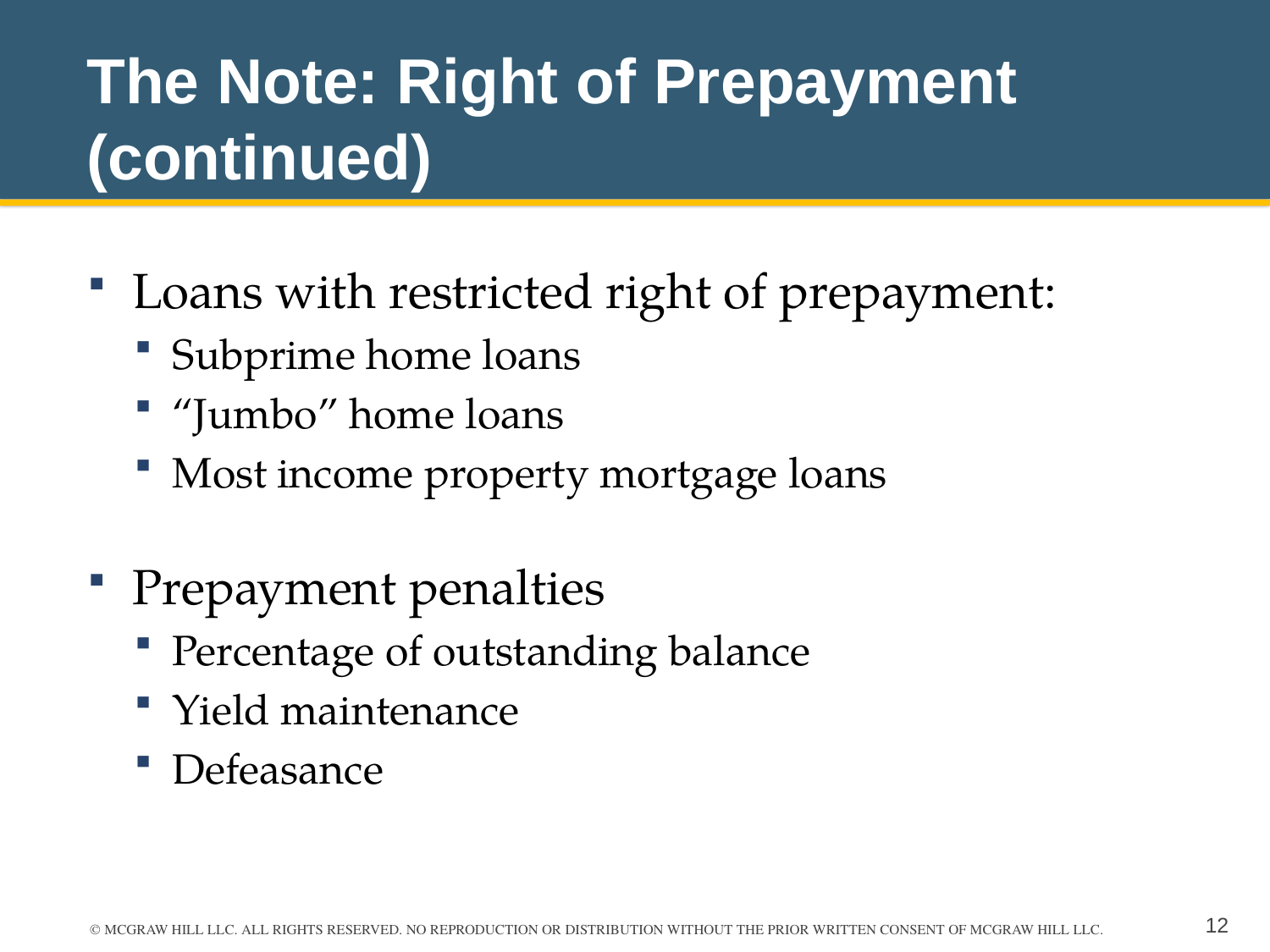

# The Note: Right of Prepayment (continued)
Loans with restricted right of prepayment:
Subprime home loans
“Jumbo” home loans
Most income property mortgage loans

Prepayment penalties
Percentage of outstanding balance
Yield maintenance
Defeasance
© MCGRAW HILL LLC. ALL RIGHTS RESERVED. NO REPRODUCTION OR DISTRIBUTION WITHOUT THE PRIOR WRITTEN CONSENT OF MCGRAW HILL LLC.
12